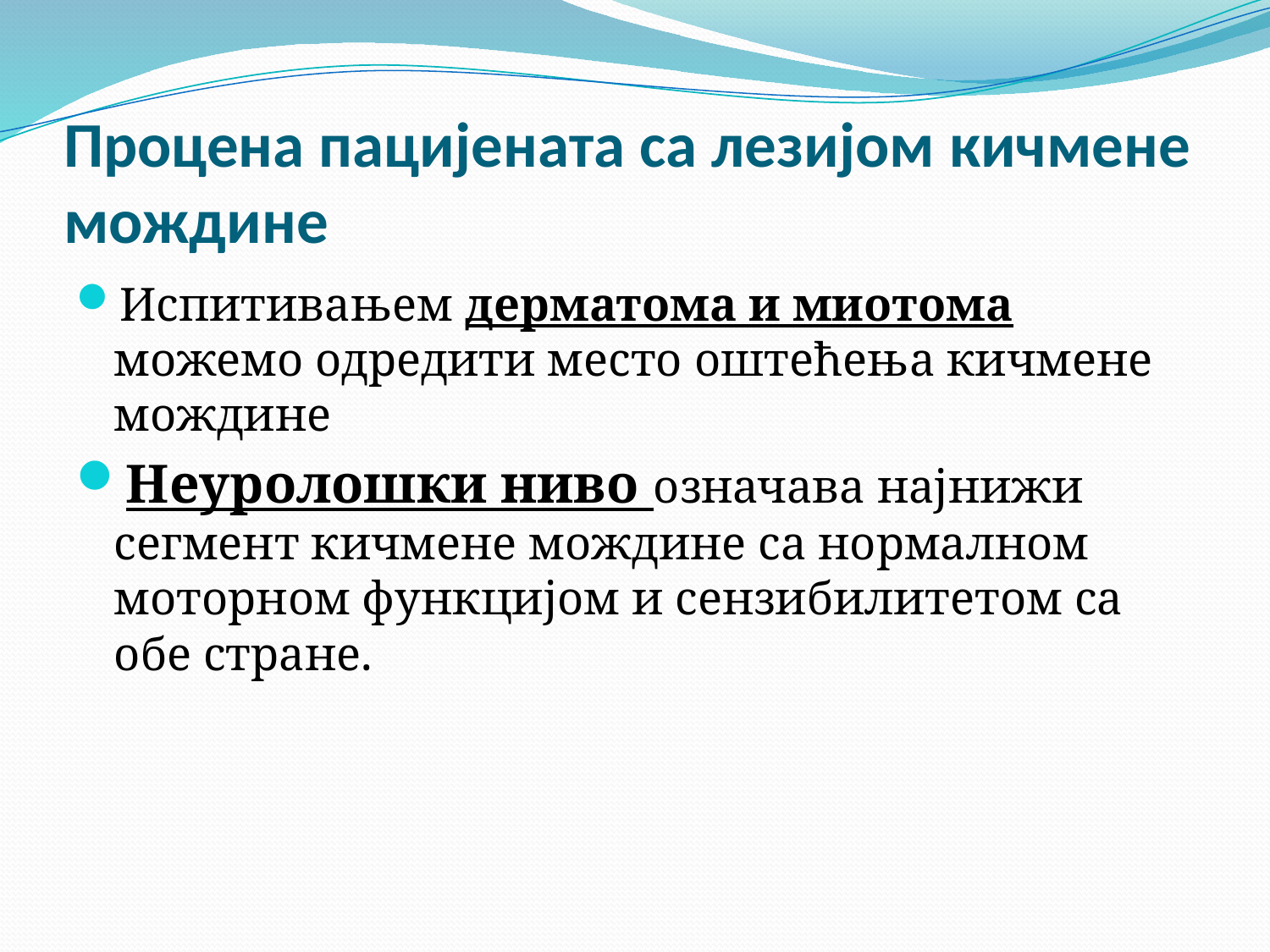

# Процена пацијената са лезијом кичмене мождине
Испитивањем дерматома и миотома можемо одредити место оштећења кичмене мождине
Неуролошки ниво означава најнижи сегмент кичмене мождине са нормалном моторном функцијом и сензибилитетом са обе стране.